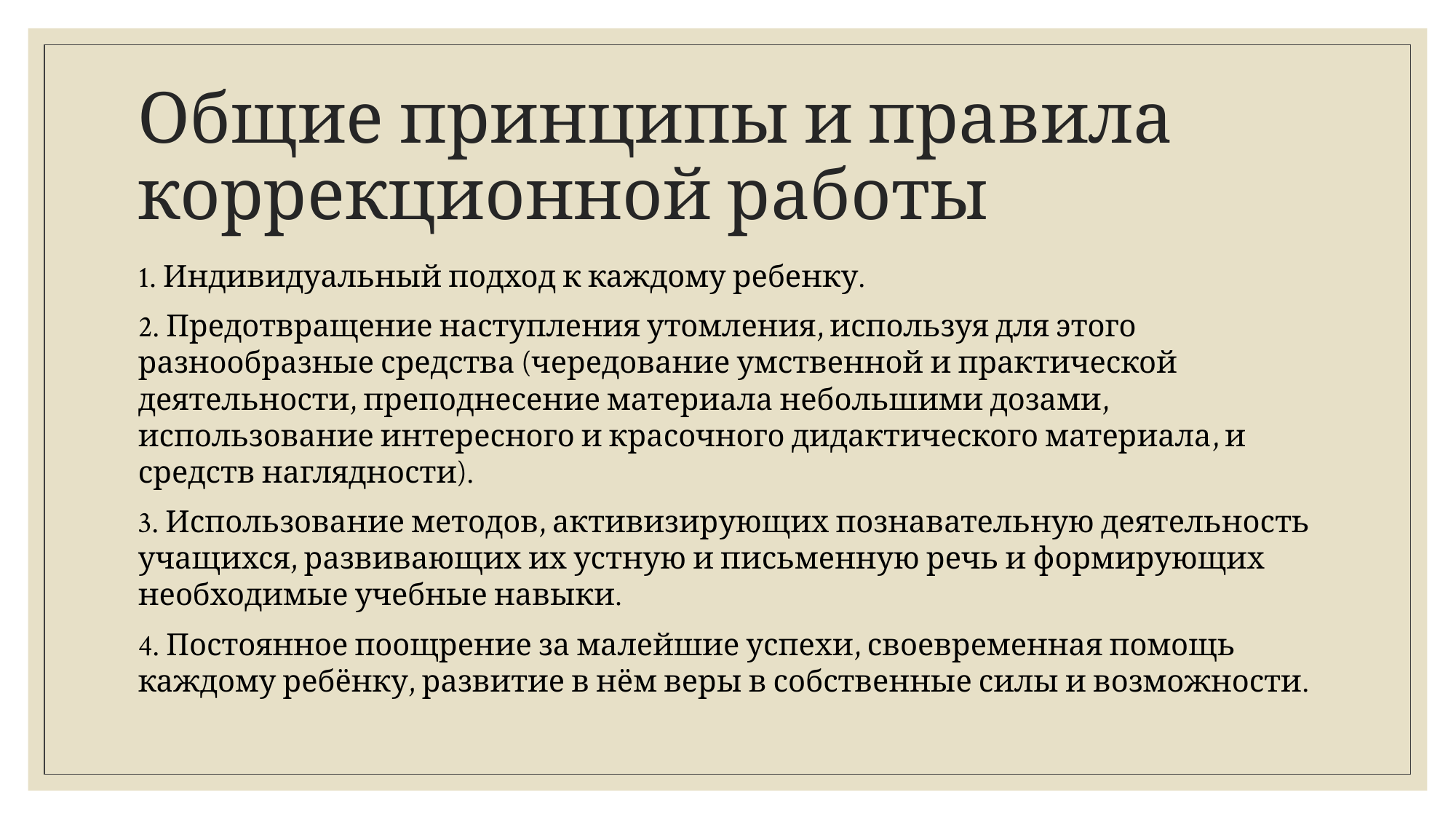

# Общие принципы и правила коррекционной работы
1. Индивидуальный подход к каждому ребенку.
2. Предотвращение наступления утомления, используя для этого разнообразные средства (чередование умственной и практической деятельности, преподнесение материала небольшими дозами, использование интересного и красочного дидактического материала, и средств наглядности).
3. Использование методов, активизирующих познавательную деятельность учащихся, развивающих их устную и письменную речь и формирующих необходимые учебные навыки.
4. Постоянное поощрение за малейшие успехи, своевременная помощь каждому ребёнку, развитие в нём веры в собственные силы и возможности.